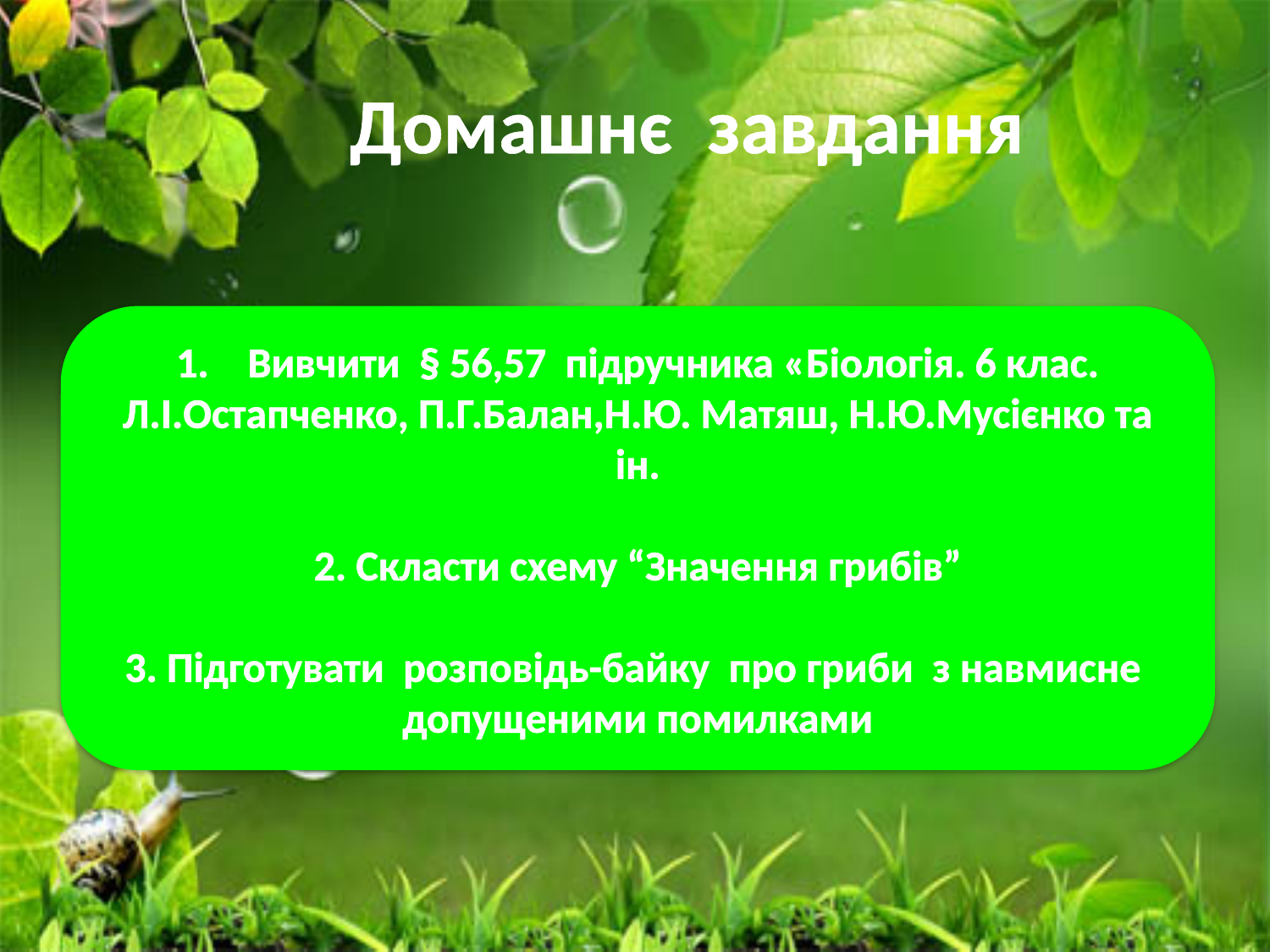

Домашнє  завдання
Вивчити  § 56,57  підручника «Біологія. 6 клас.
Л.І.Остапченко, П.Г.Балан,Н.Ю. Матяш, Н.Ю.Мусієнко та ін.

2. Скласти схему “Значення грибів”

3. Підготувати  розповідь-байку  про гриби  з навмисне
допущеними помилками